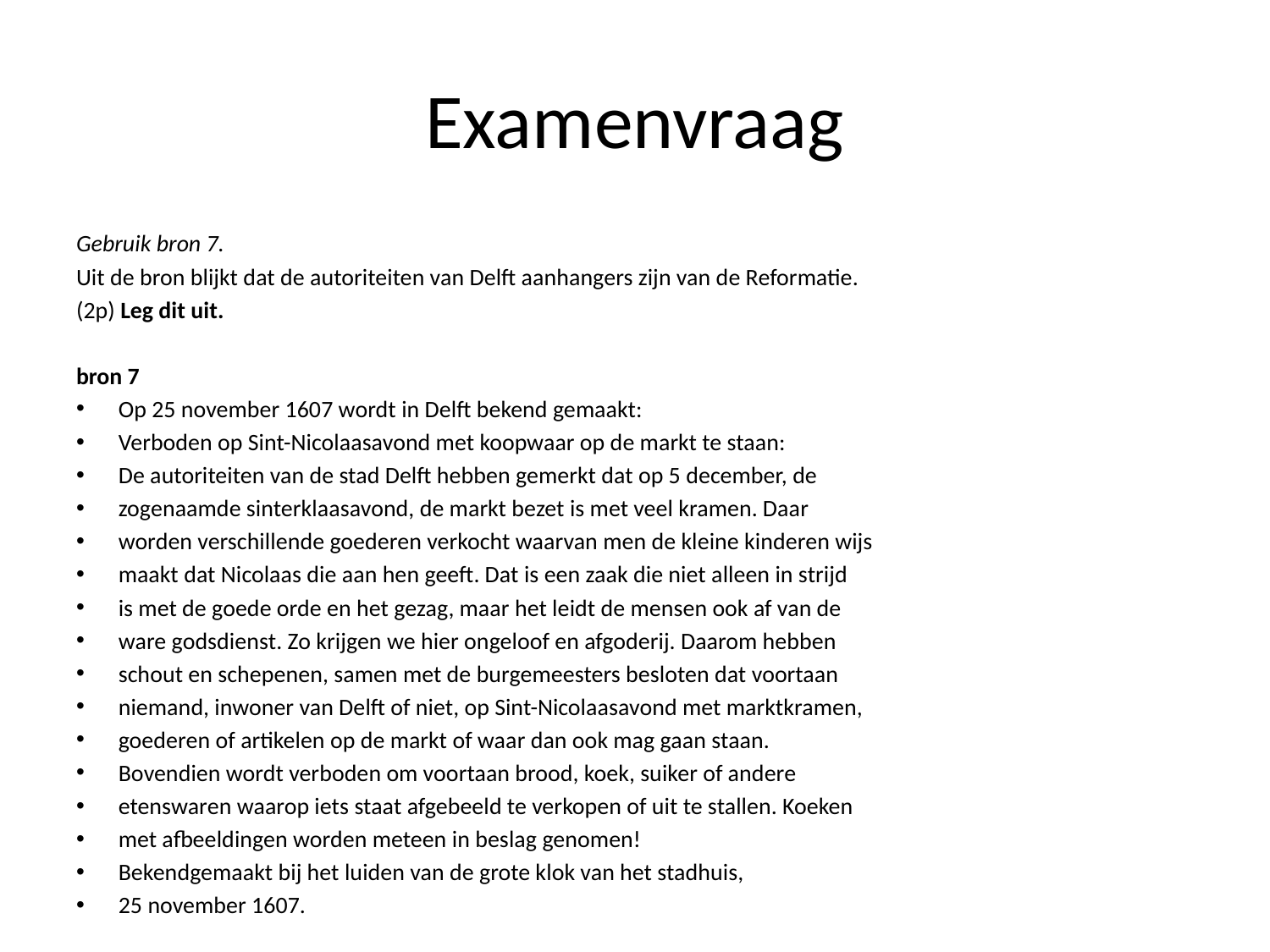

# Examenvraag
Gebruik bron 7.
Uit de bron blijkt dat de autoriteiten van Delft aanhangers zijn van de Reformatie.
(2p) Leg dit uit.

bron 7
Op 25 november 1607 wordt in Delft bekend gemaakt:
Verboden op Sint-Nicolaasavond met koopwaar op de markt te staan:
De autoriteiten van de stad Delft hebben gemerkt dat op 5 december, de
zogenaamde sinterklaasavond, de markt bezet is met veel kramen. Daar
worden verschillende goederen verkocht waarvan men de kleine kinderen wijs
maakt dat Nicolaas die aan hen geeft. Dat is een zaak die niet alleen in strijd
is met de goede orde en het gezag, maar het leidt de mensen ook af van de
ware godsdienst. Zo krijgen we hier ongeloof en afgoderij. Daarom hebben
schout en schepenen, samen met de burgemeesters besloten dat voortaan
niemand, inwoner van Delft of niet, op Sint-Nicolaasavond met marktkramen,
goederen of artikelen op de markt of waar dan ook mag gaan staan.
Bovendien wordt verboden om voortaan brood, koek, suiker of andere
etenswaren waarop iets staat afgebeeld te verkopen of uit te stallen. Koeken
met afbeeldingen worden meteen in beslag genomen!
Bekendgemaakt bij het luiden van de grote klok van het stadhuis,
25 november 1607.